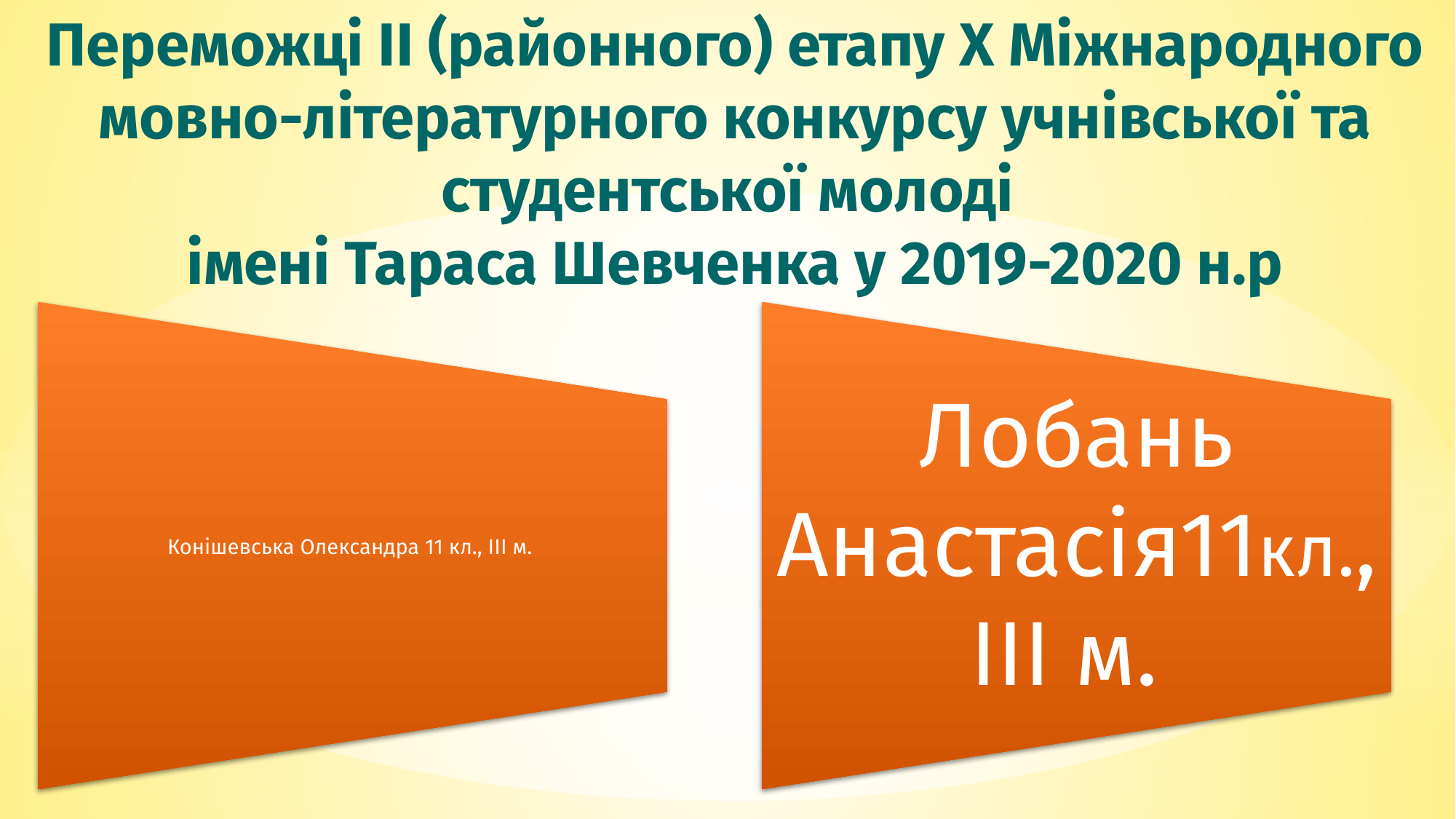

# Переможці II (районного) етапу X Міжнародного мовно-літературного конкурсу учнівської та студентської молоді імені Тараса Шевченка у 2019-2020 н.р
Конішевська Олександра 11 кл., ІІІ м.
Лобань Анастасія11кл., ІІІ м.